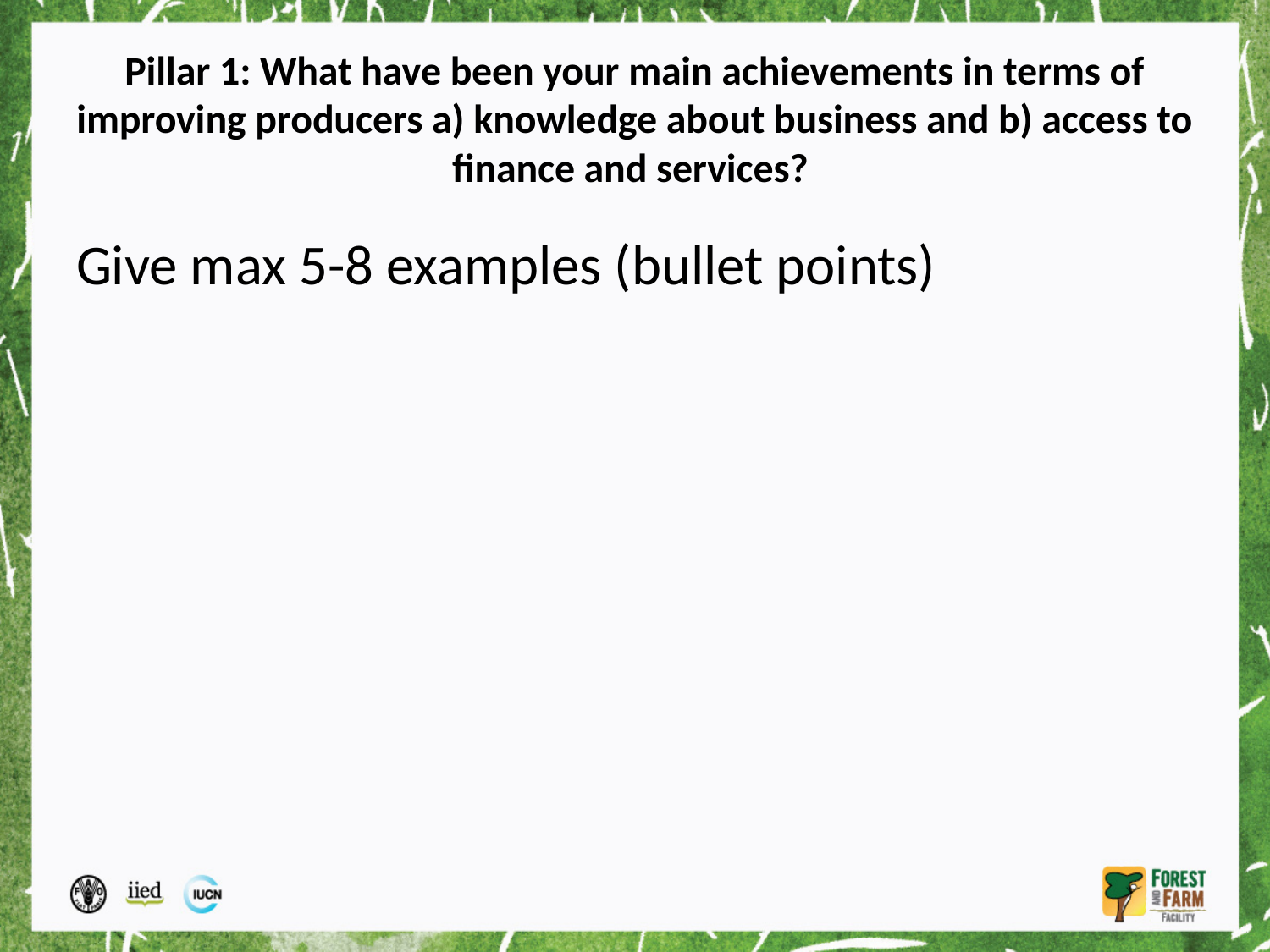

# Pillar 1: What have been your main achievements in terms of improving producers a) knowledge about business and b) access to finance and services?
Give max 5-8 examples (bullet points)